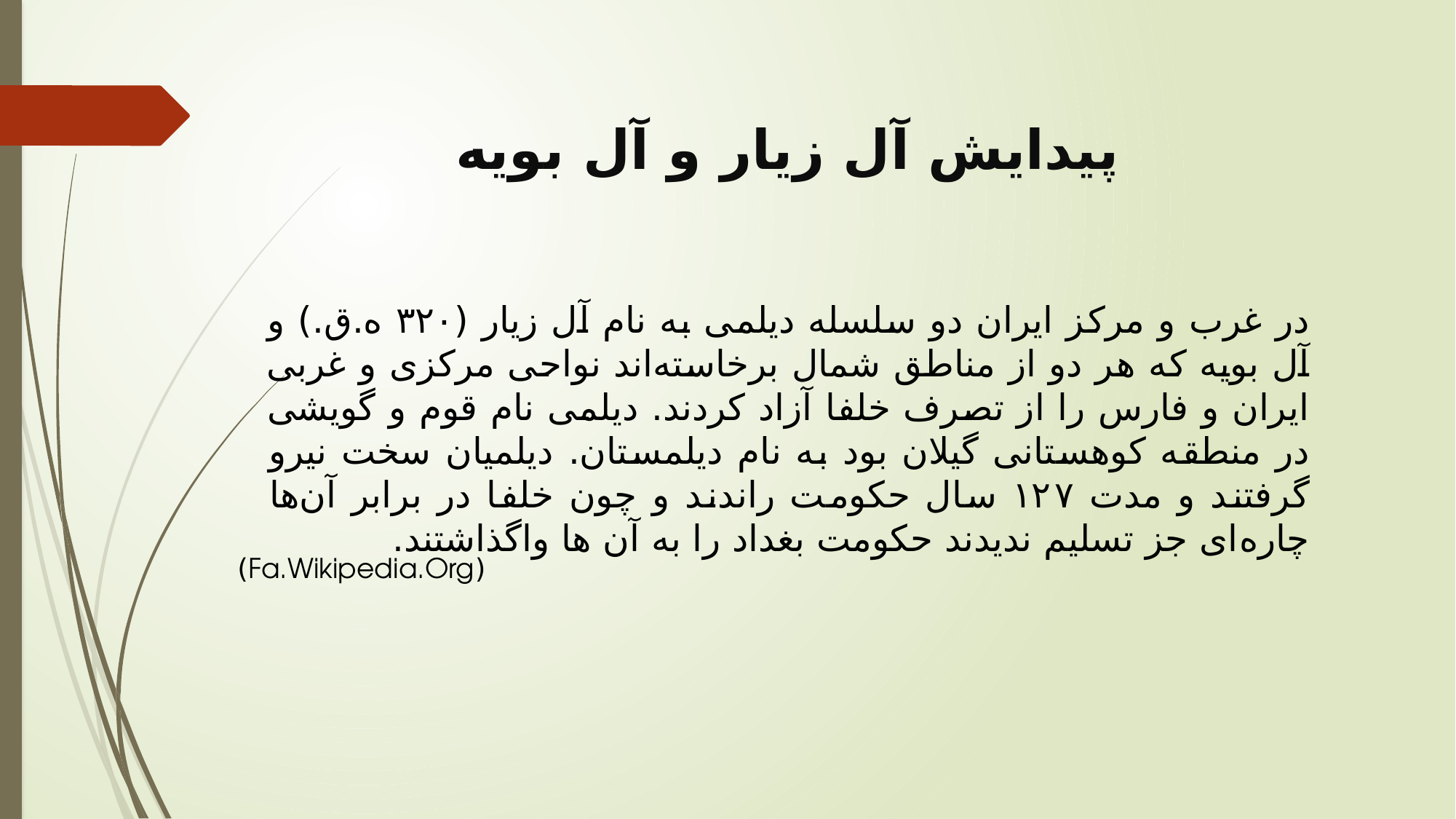

پیدایش آل زیار و آل بویه
در غرب و مرکز ایران دو سلسله دیلمی به نام آل زیار (۳۲۰ ه.ق.) و آل بویه که هر دو از مناطق شمال برخاسته‌اند نواحی مرکزی و غربی ایران و فارس را از تصرف خلفا آزاد کردند. دیلمی نام قوم و گویشی در منطقه کوهستانی گیلان بود به نام دیلمستان. دیلمیان سخت نیرو گرفتند و مدت ۱۲۷ سال حکومت راندند و چون خلفا در برابر آن‌ها چاره‌ای جز تسلیم ندیدند حکومت بغداد را به آن ها واگذاشتند.
(Fa.Wikipedia.Org)